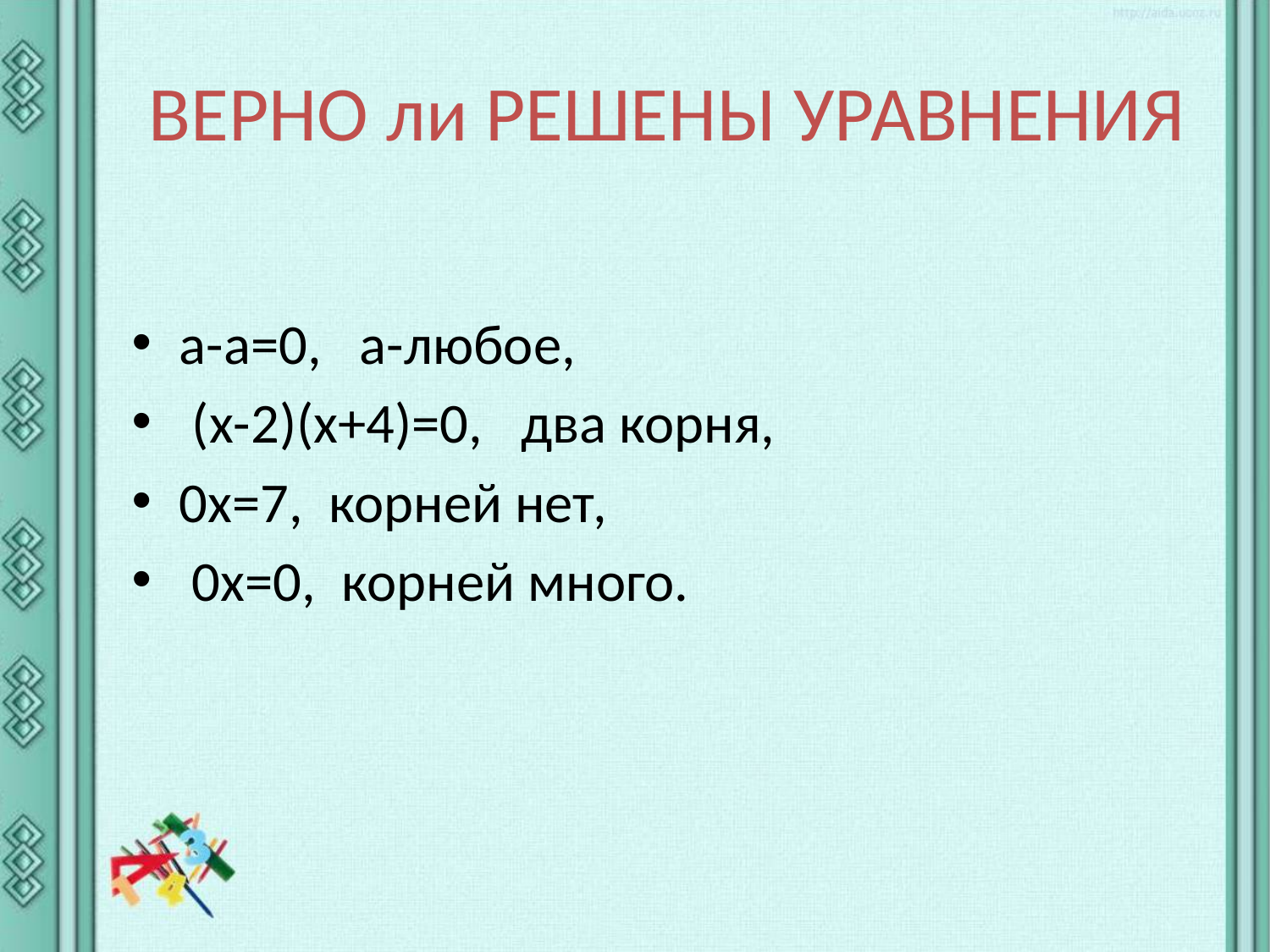

# ВЕРНО ли РЕШЕНЫ УРАВНЕНИЯ

а-а=0,   а-любое,
 (х-2)(х+4)=0,   два корня,
0х=7,  корней нет,
 0х=0,  корней много.